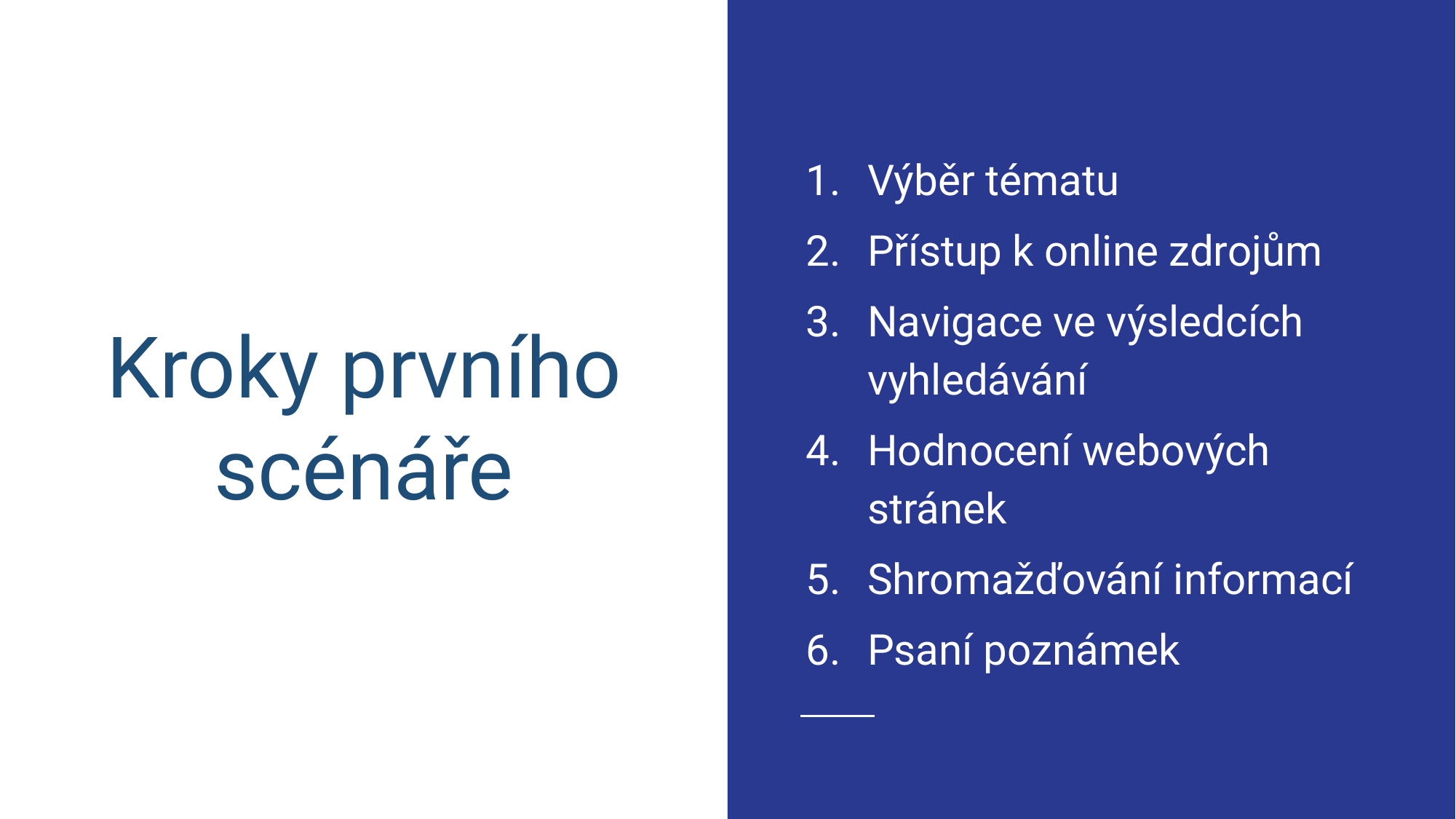

Výběr tématu
Přístup k online zdrojům
Navigace ve výsledcích vyhledávání
Hodnocení webových stránek
Shromažďování informací
Psaní poznámek
# Kroky prvního scénáře